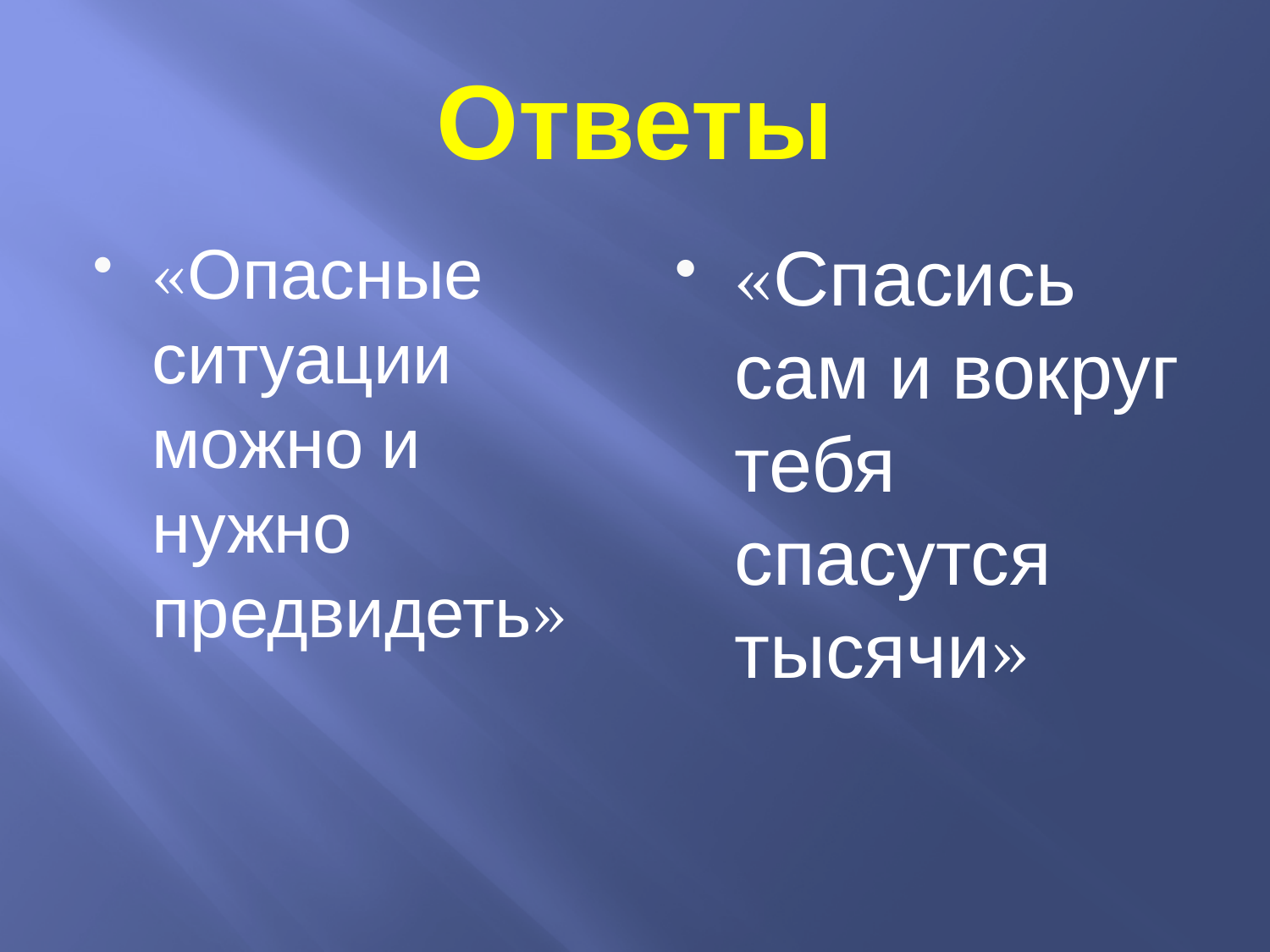

# Ответы
«Опасные ситуации можно и нужно предвидеть»

«Спасись сам и вокруг тебя спасутся тысячи»